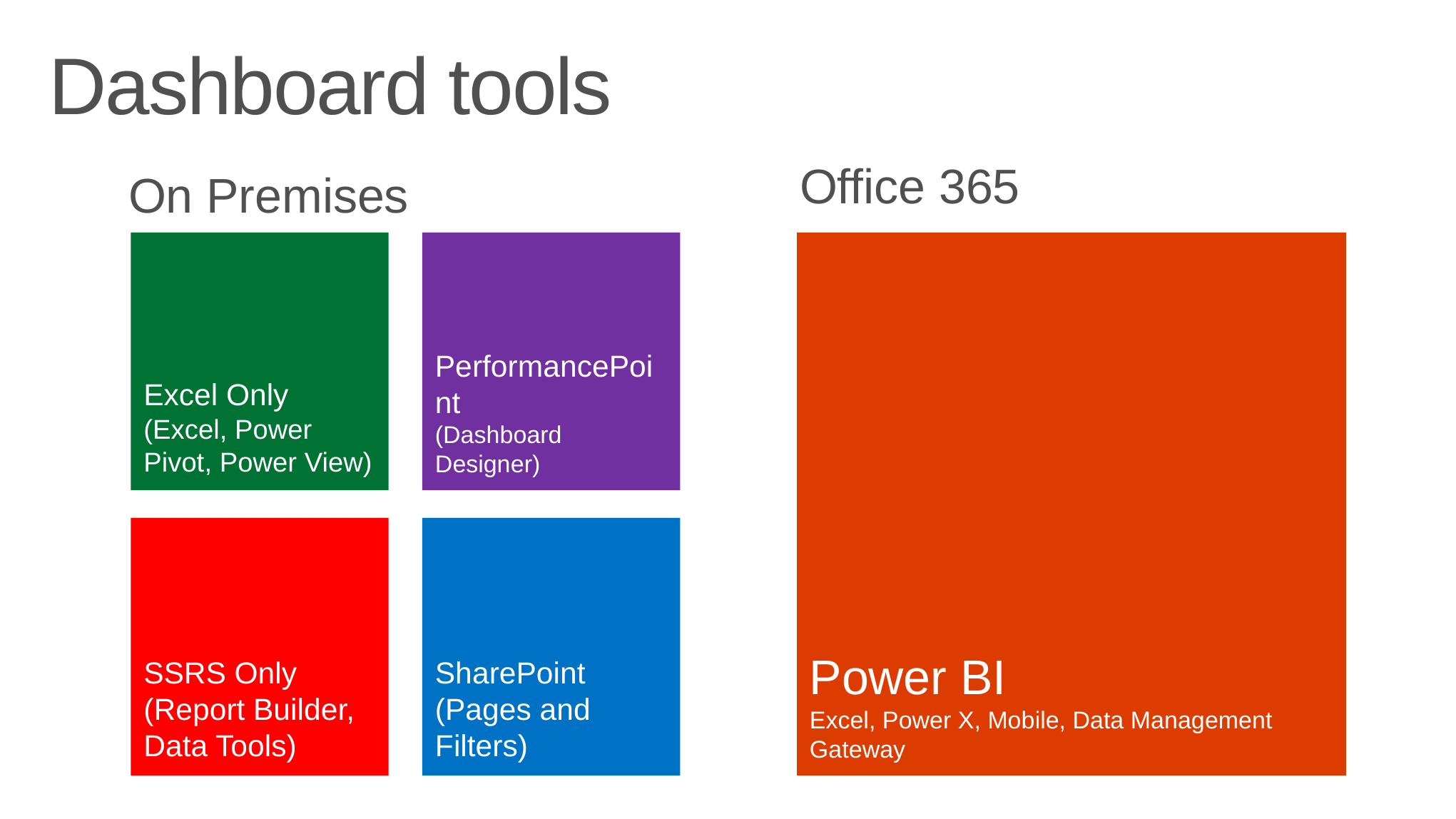

# Dashboard tools
Office 365
On Premises
Excel Only
(Excel, Power Pivot, Power View)
PerformancePoint
(Dashboard Designer)
Power BI
Excel, Power X, Mobile, Data Management Gateway
SSRS Only
(Report Builder, Data Tools)
SharePoint
(Pages and Filters)